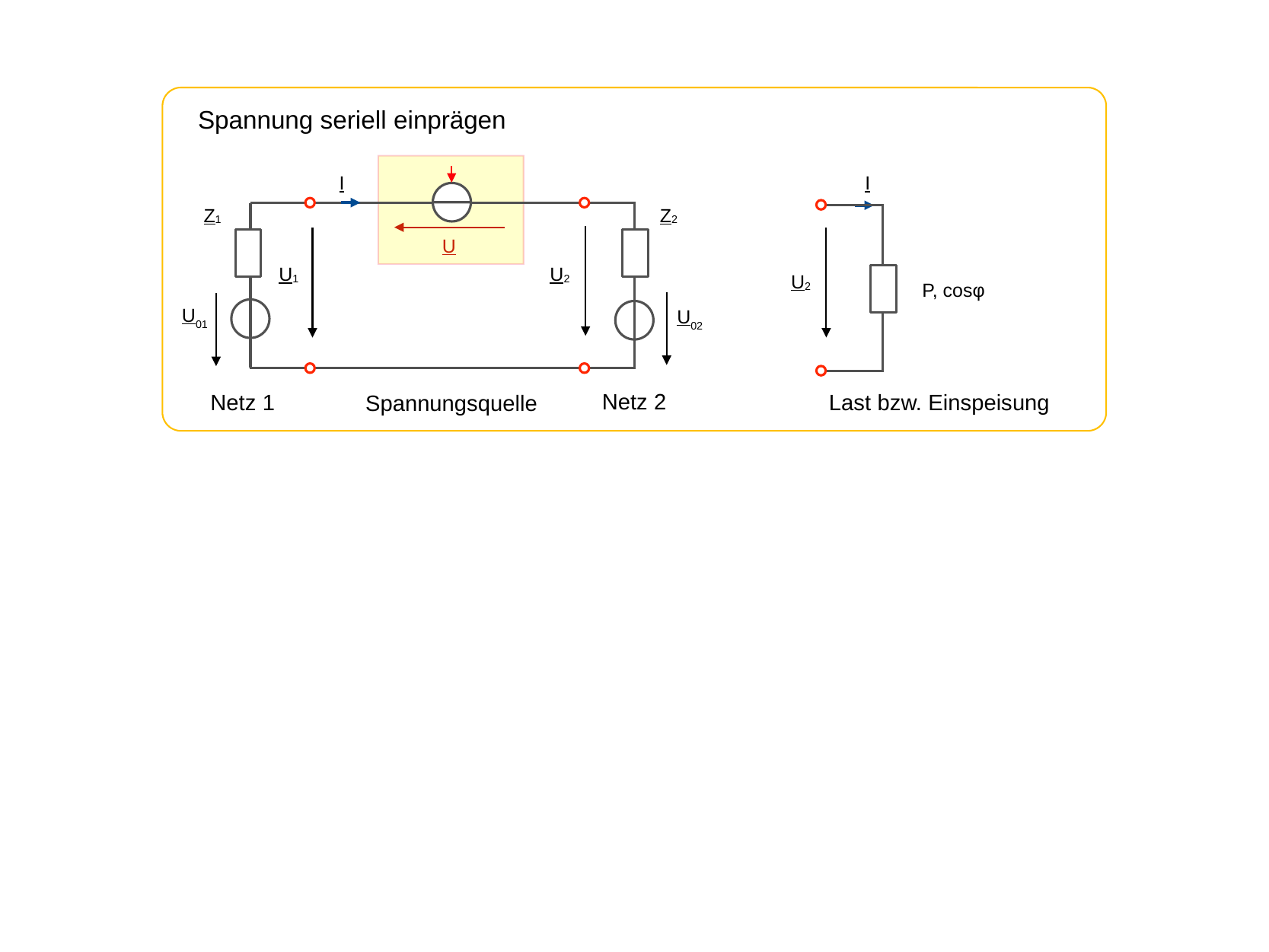

Spannung seriell einprägen

I
I

Z1
Z2

U

U1
U2
U2
P, cosφ

U01
U02

Netz 2
Netz 1
Last bzw. Einspeisung
Spannungsquelle